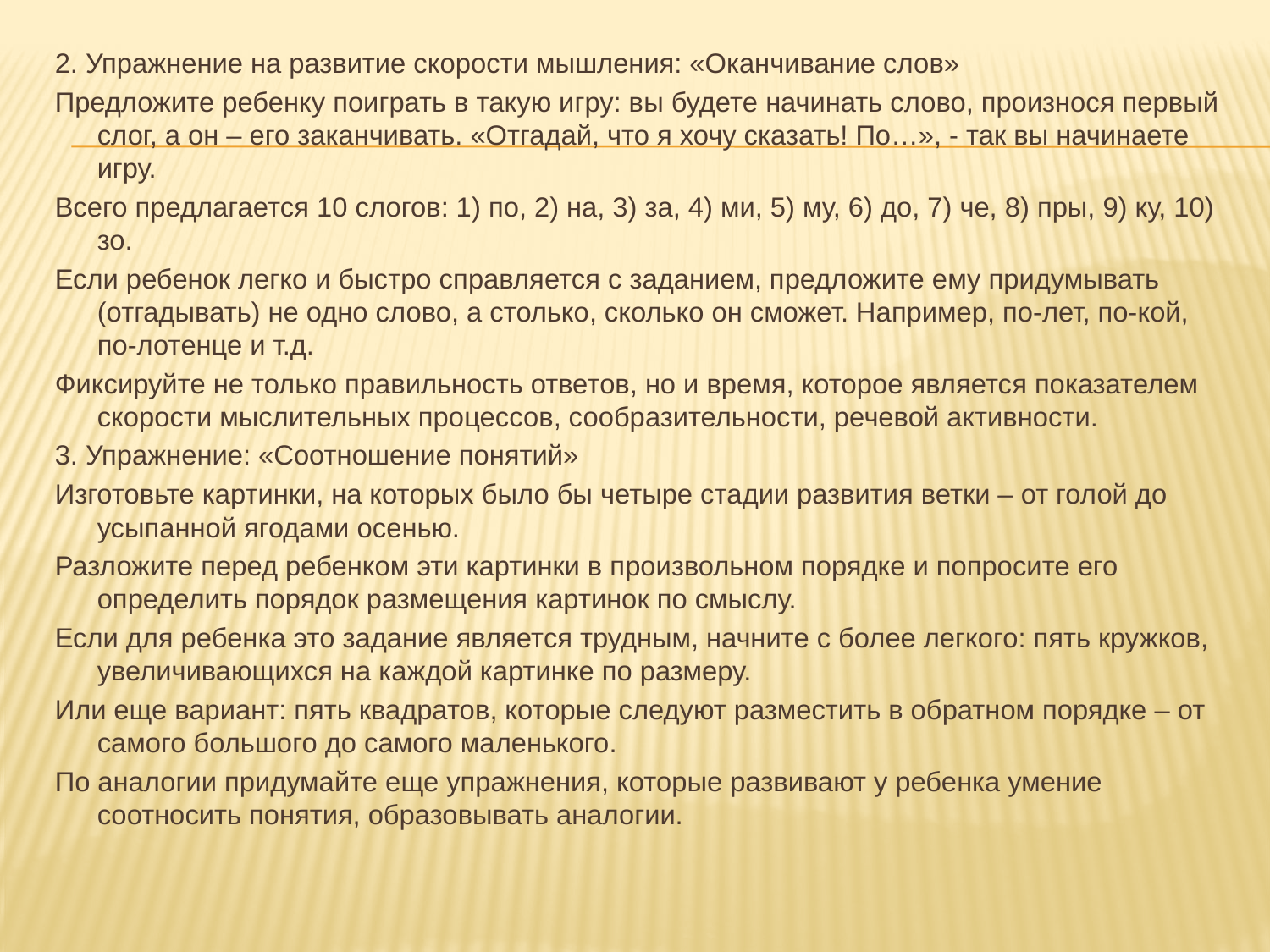

2. Упражнение на развитие скорости мышления: «Оканчивание слов»
Предложите ребенку поиграть в такую игру: вы будете начинать слово, произнося первый слог, а он – его заканчивать. «Отгадай, что я хочу сказать! По…», - так вы начинаете игру.
Всего предлагается 10 слогов: 1) по, 2) на, 3) за, 4) ми, 5) му, 6) до, 7) че, 8) пры, 9) ку, 10) зо.
Если ребенок легко и быстро справляется с заданием, предложите ему придумывать (отгадывать) не одно слово, а столько, сколько он сможет. Например, по-лет, по-кой, по-лотенце и т.д.
Фиксируйте не только правильность ответов, но и время, которое является показателем скорости мыслительных процессов, сообразительности, речевой активности.
3. Упражнение: «Соотношение понятий»
Изготовьте картинки, на которых было бы четыре стадии развития ветки – от голой до усыпанной ягодами осенью.
Разложите перед ребенком эти картинки в произвольном порядке и попросите его определить порядок размещения картинок по смыслу.
Если для ребенка это задание является трудным, начните с более легкого: пять кружков, увеличивающихся на каждой картинке по размеру.
Или еще вариант: пять квадратов, которые следуют разместить в обратном порядке – от самого большого до самого маленького.
По аналогии придумайте еще упражнения, которые развивают у ребенка умение соотносить понятия, образовывать аналогии.